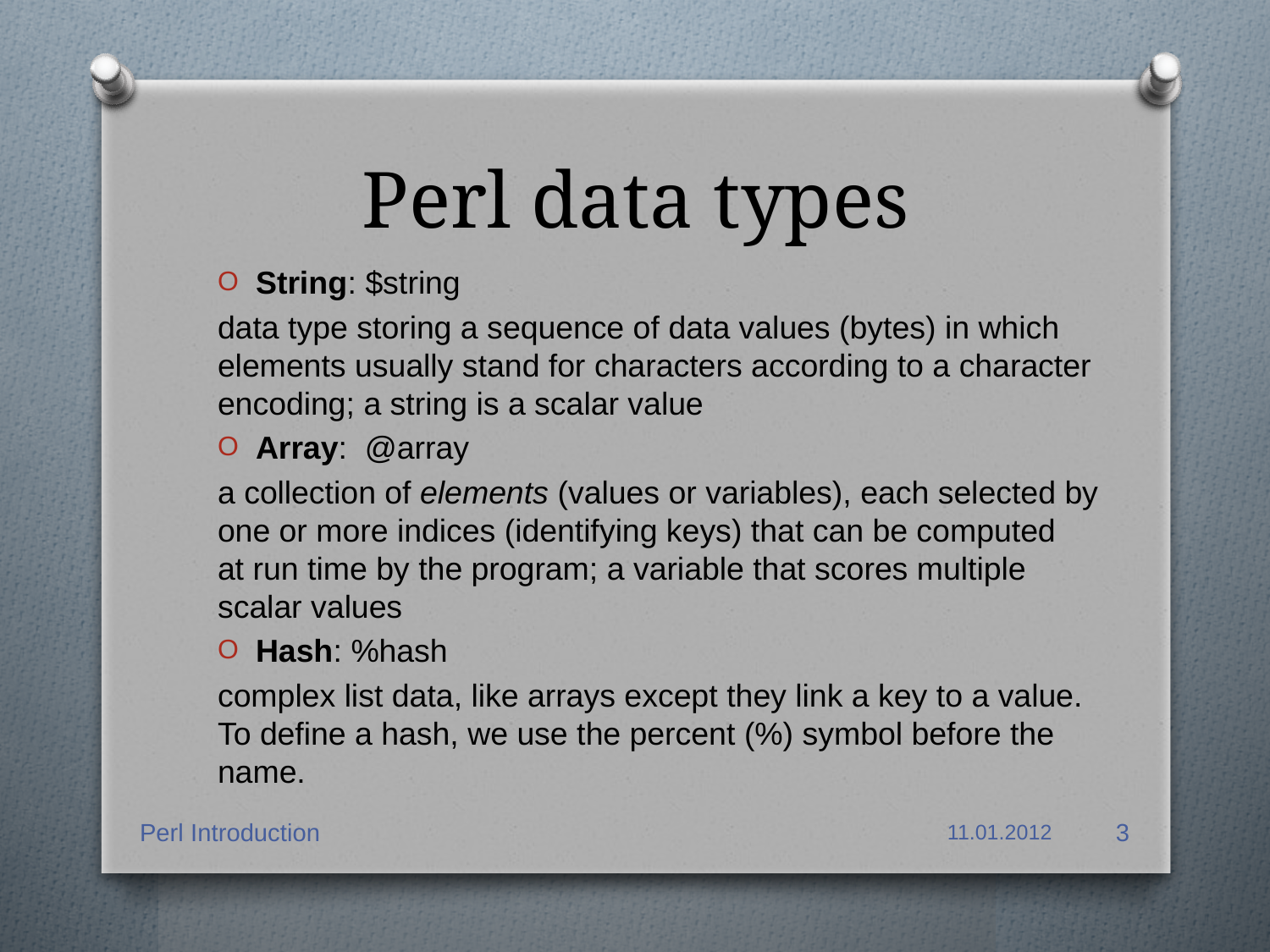

# Perl data types
String: $string
data type storing a sequence of data values (bytes) in which elements usually stand for characters according to a character encoding; a string is a scalar value
Array:  @array
a collection of elements (values or variables), each selected by one or more indices (identifying keys) that can be computed at run time by the program; a variable that scores multiple scalar values
Hash: %hash
complex list data, like arrays except they link a key to a value. To define a hash, we use the percent (%) symbol before the name.

Perl Introduction
11.01.2012
3